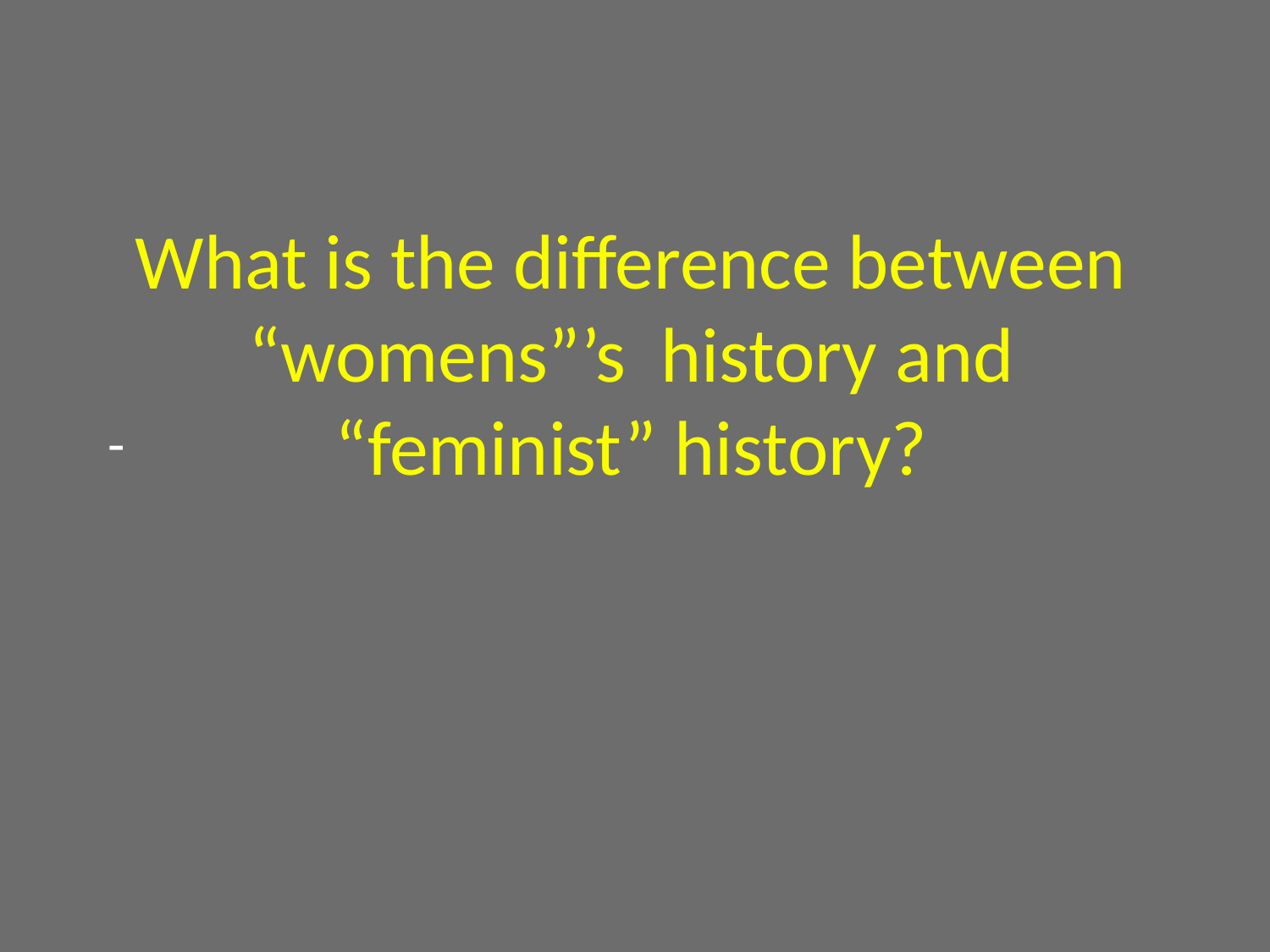

-

# What is the difference between “womens”’s  history and “feminist” history?